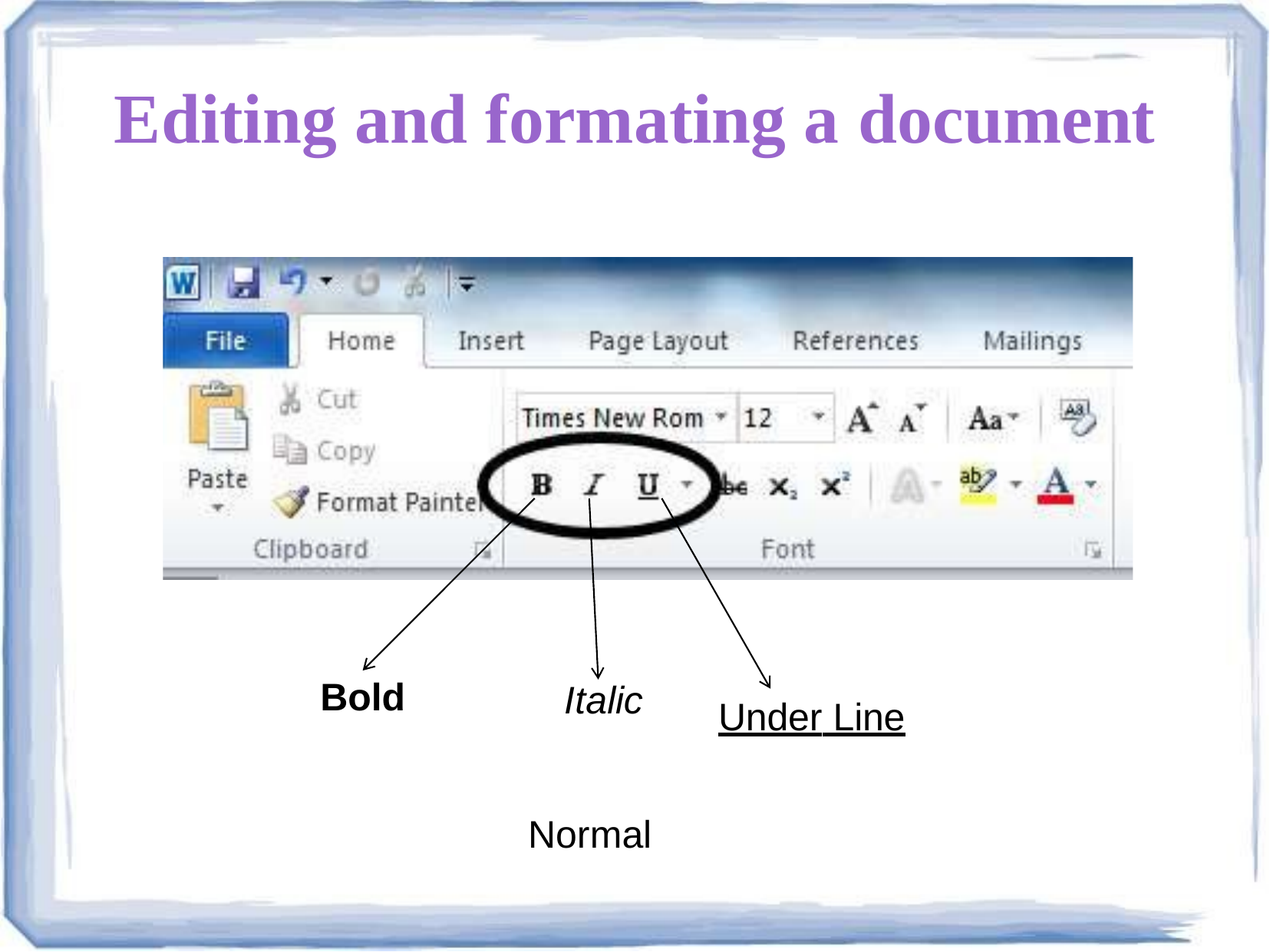

# Editing and formating a document

Bold
Italic
Under Line
Normal